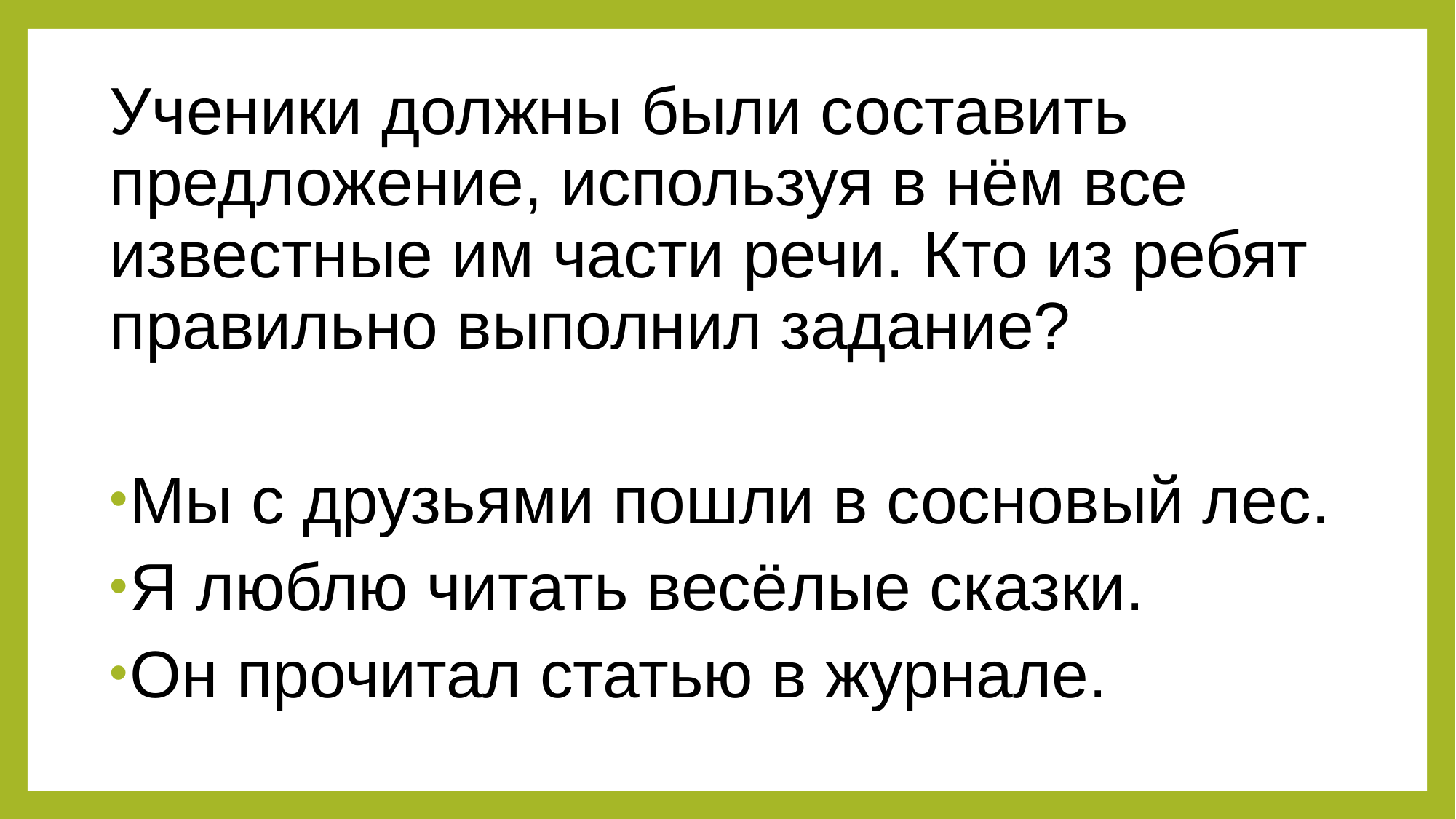

Ученики должны были составить предложение, используя в нём все известные им части речи. Кто из ребят правильно выполнил задание?

Мы с друзьями пошли в сосновый лес.
Я люблю читать весёлые сказки.
Он прочитал статью в журнале.